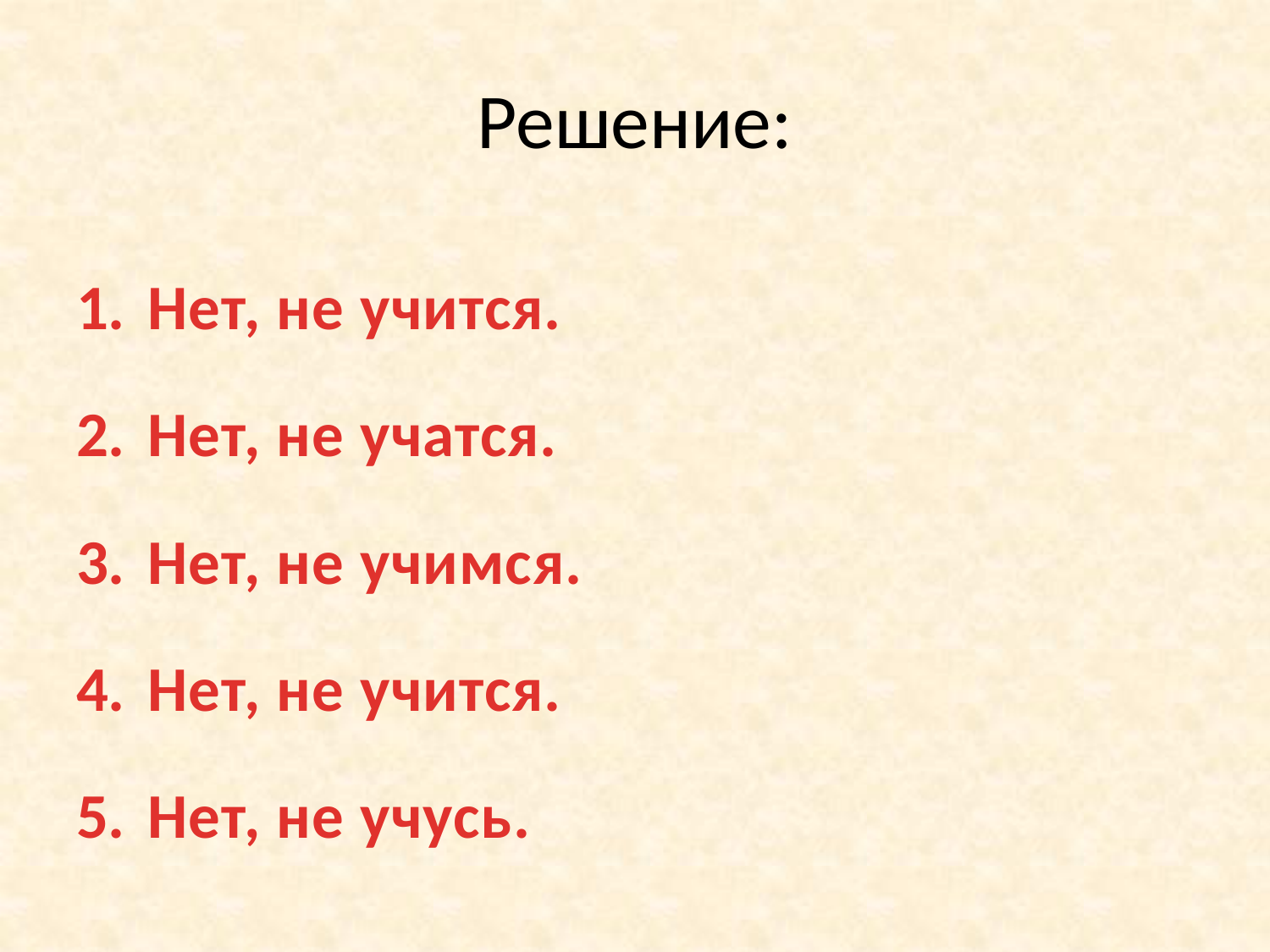

# Решение:
Нет, не учится.
Нет, не учатся.
Нет, не учимся.
Нет, не учится.
Нет, не учусь.